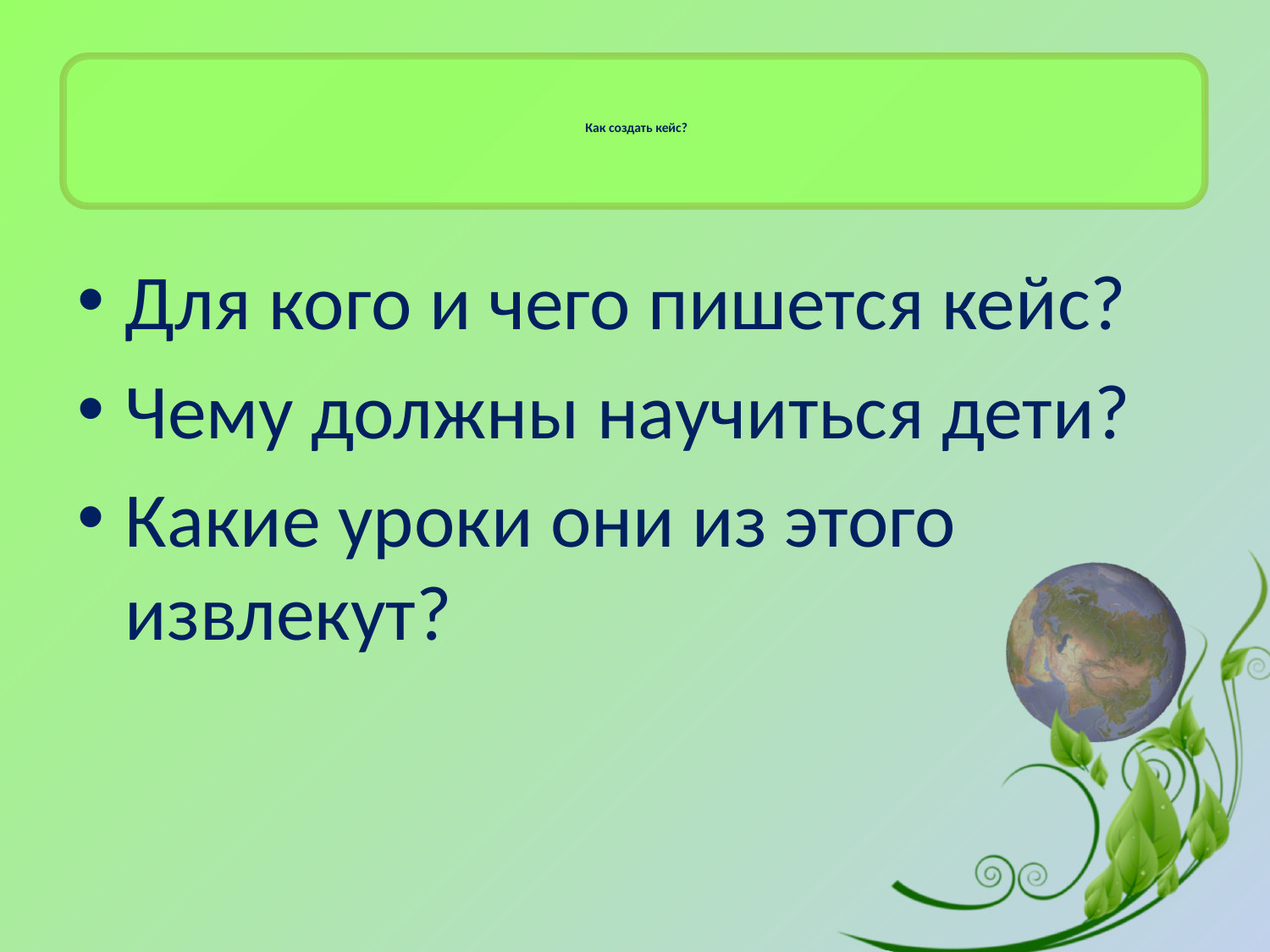

# Как создать кейс?
Для кого и чего пишется кейс?
Чему должны научиться дети?
Какие уроки они из этого извлекут?